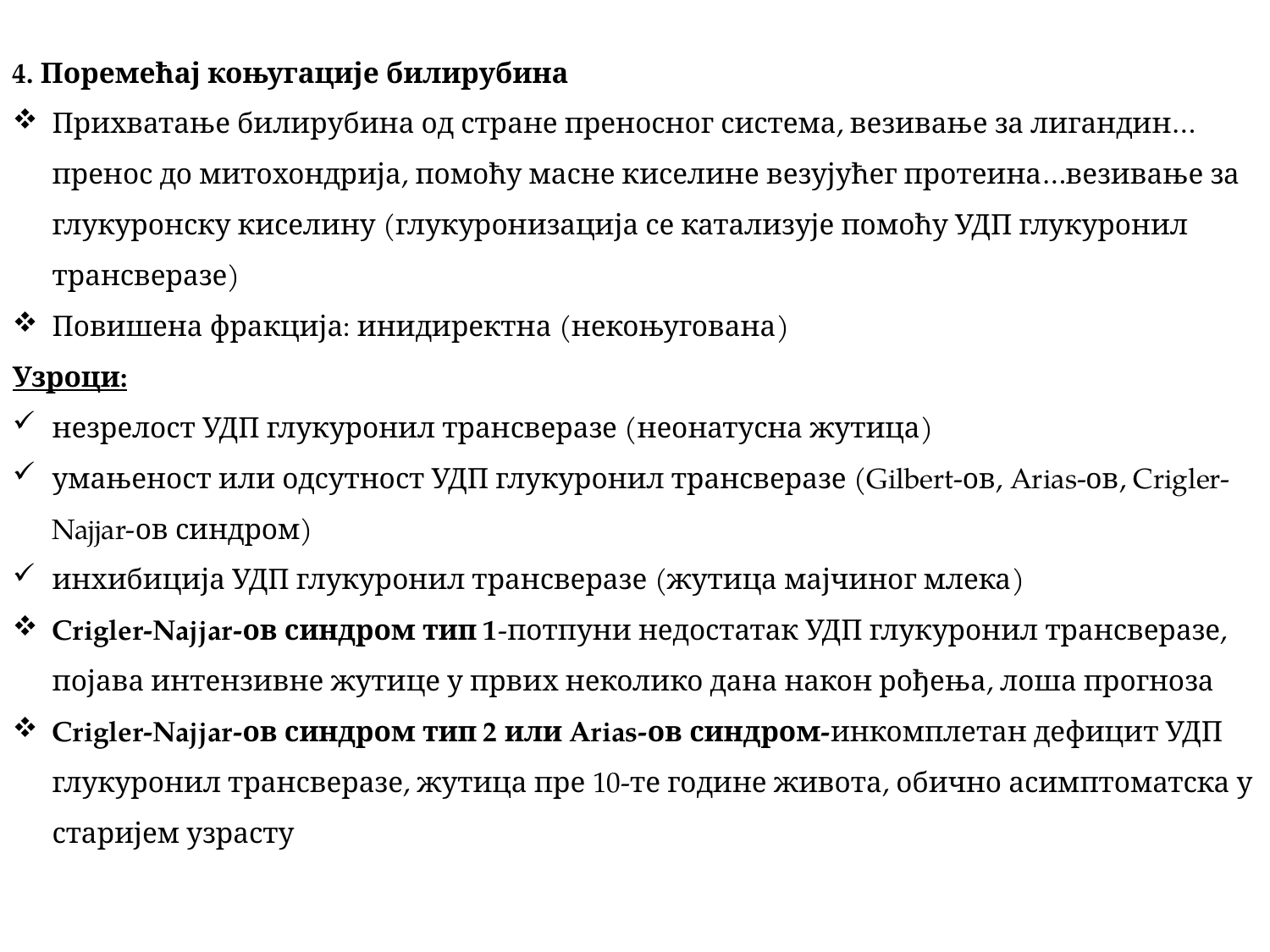

4. Поремећај коњугације билирубина
Прихватање билирубина од стране преносног система, везивање за лигандин…пренос до митохондрија, помоћу масне киселине везујућег протеина…везивање за глукуронску киселину (глукуронизација се катализује помоћу УДП глукуронил трансверазе)
Повишена фракција: инидиректна (некоњугована)
Узроци:
незрелост УДП глукуронил трансверазе (неонатусна жутица)
умањеност или одсутност УДП глукуронил трансверазе (Gilbert-ов, Arias-ов, Crigler-Najjar-ов синдром)
инхибиција УДП глукуронил трансверазе (жутица мајчиног млека)
Crigler-Najjar-ов синдром тип 1-потпуни недостатак УДП глукуронил трансверазе, појава интензивне жутице у првих неколико дана након рођења, лоша прогноза
Crigler-Najjar-ов синдром тип 2 или Arias-ов синдром-инкомплетан дефицит УДП глукуронил трансверазе, жутица пре 10-те године живота, обично асимптоматска у старијем узрасту